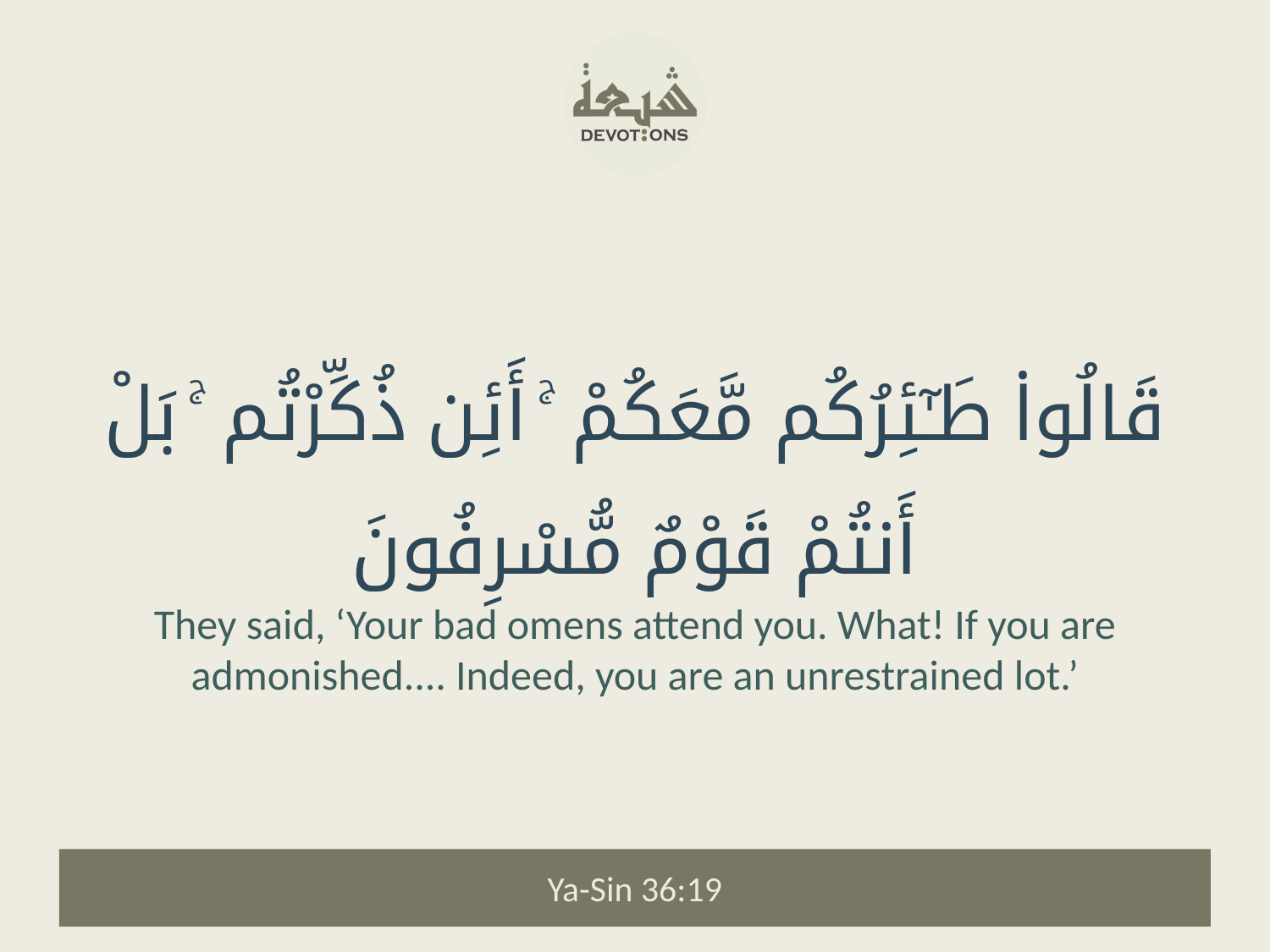

قَالُوا۟ طَـٰٓئِرُكُم مَّعَكُمْ ۚ أَئِن ذُكِّرْتُم ۚ بَلْ أَنتُمْ قَوْمٌ مُّسْرِفُونَ
They said, ‘Your bad omens attend you. What! If you are admonished.... Indeed, you are an unrestrained lot.’
Ya-Sin 36:19